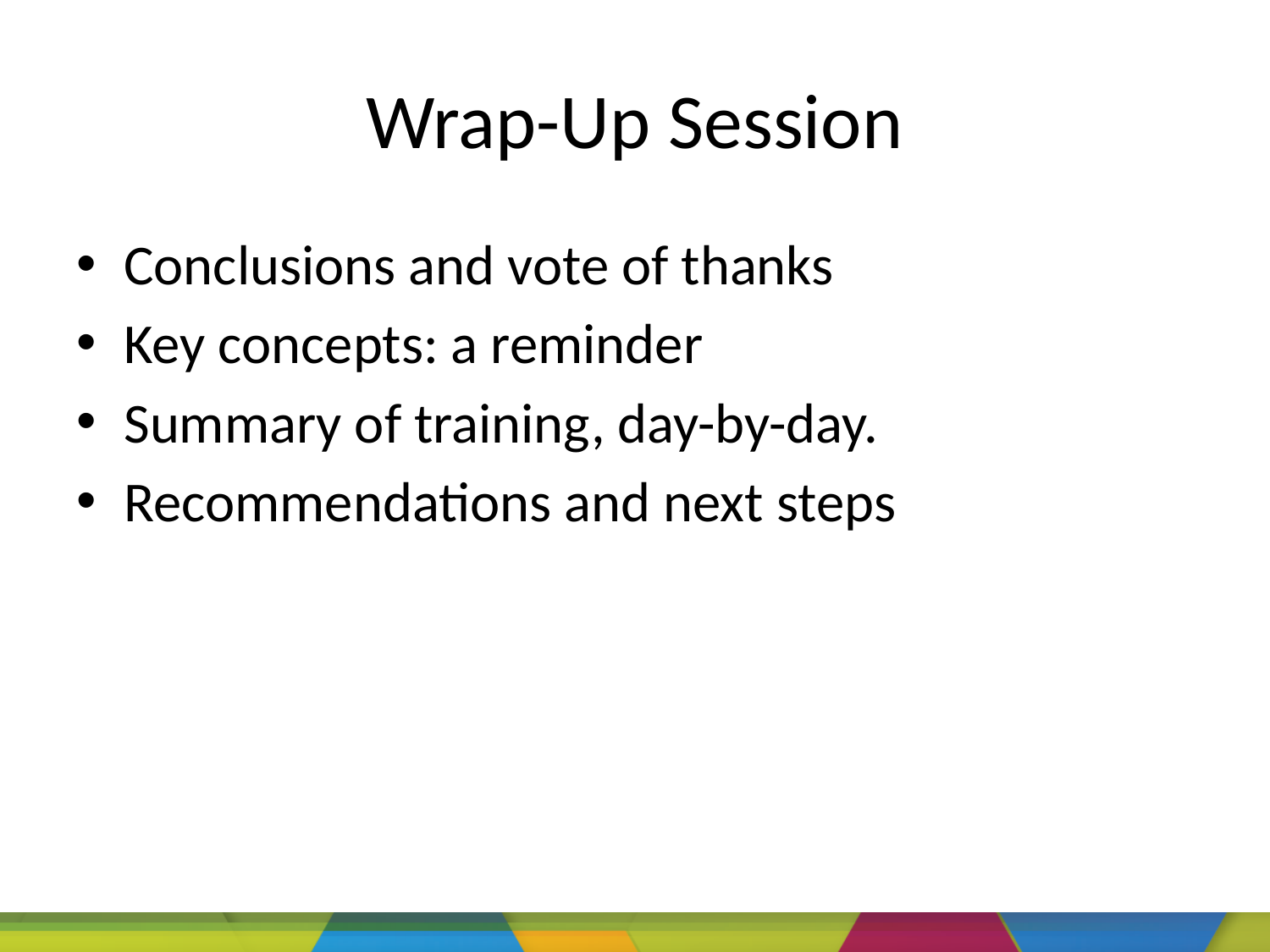

# Wrap-Up Session
Conclusions and vote of thanks
Key concepts: a reminder
Summary of training, day-by-day.
Recommendations and next steps